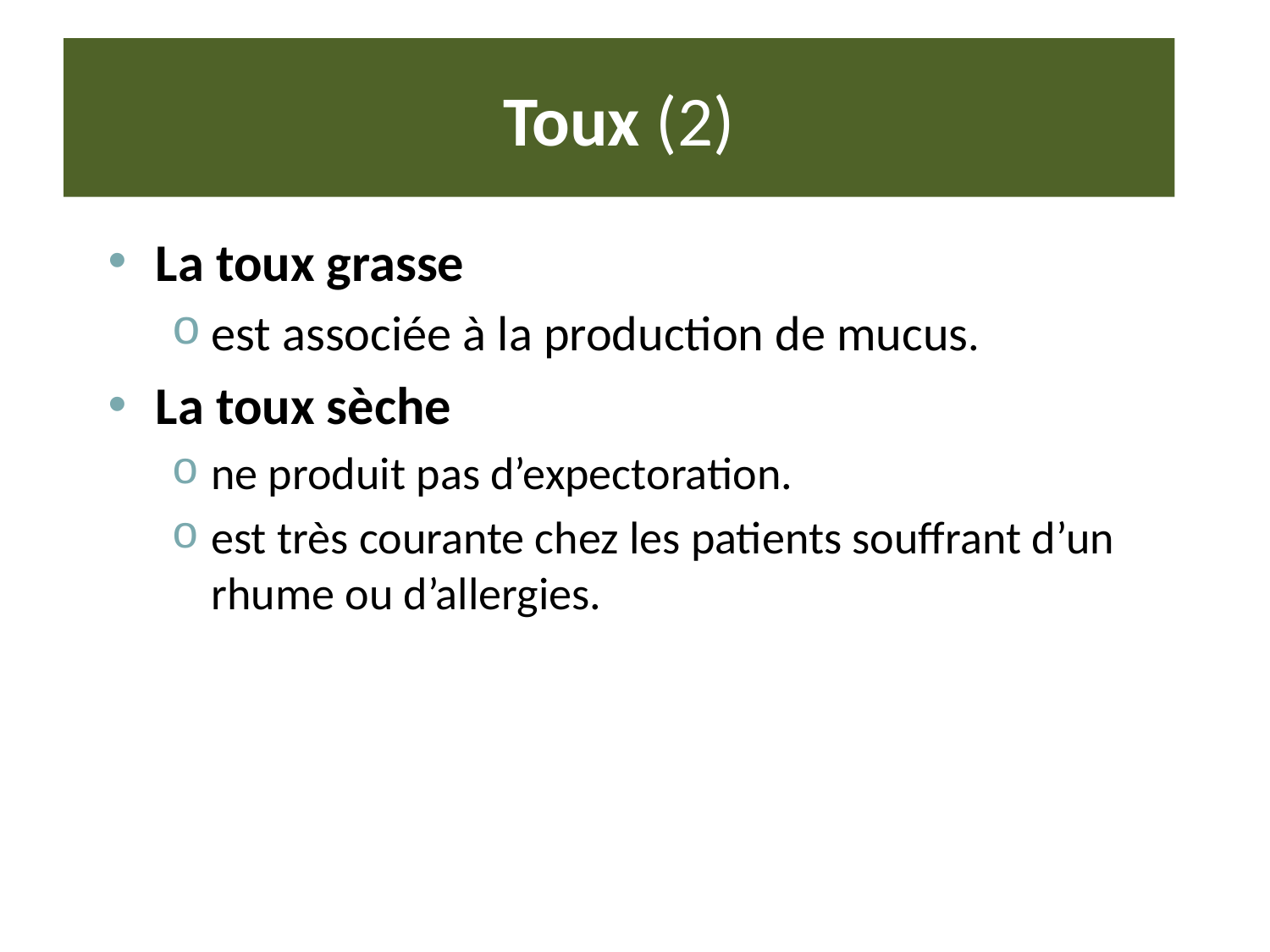

# Toux (2)
La toux grasse
est associée à la production de mucus.
La toux sèche
ne produit pas d’expectoration.
est très courante chez les patients souffrant d’un rhume ou d’allergies.